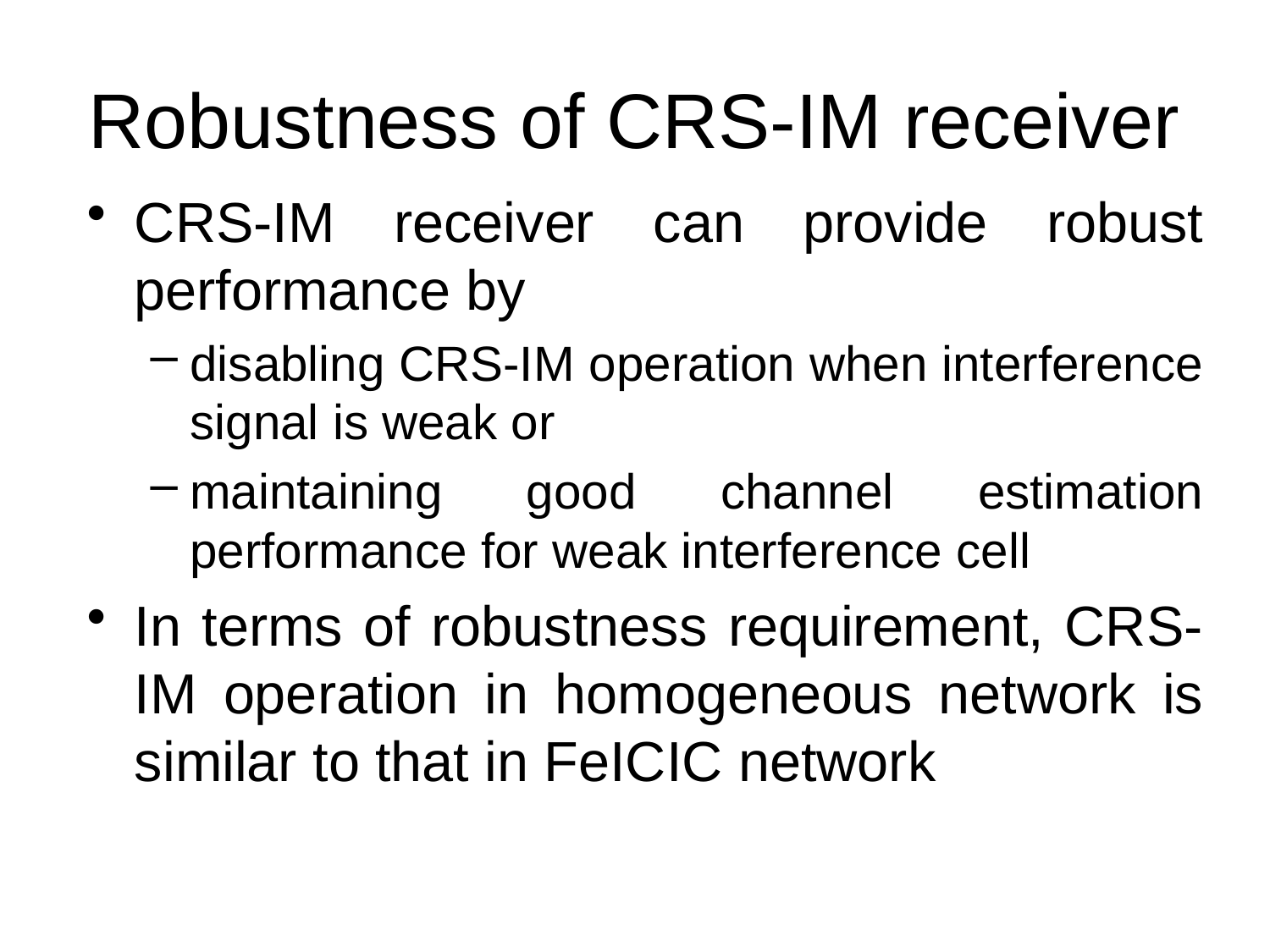

# Robustness of CRS-IM receiver
CRS-IM receiver can provide robust performance by
disabling CRS-IM operation when interference signal is weak or
maintaining good channel estimation performance for weak interference cell
In terms of robustness requirement, CRS-IM operation in homogeneous network is similar to that in FeICIC network